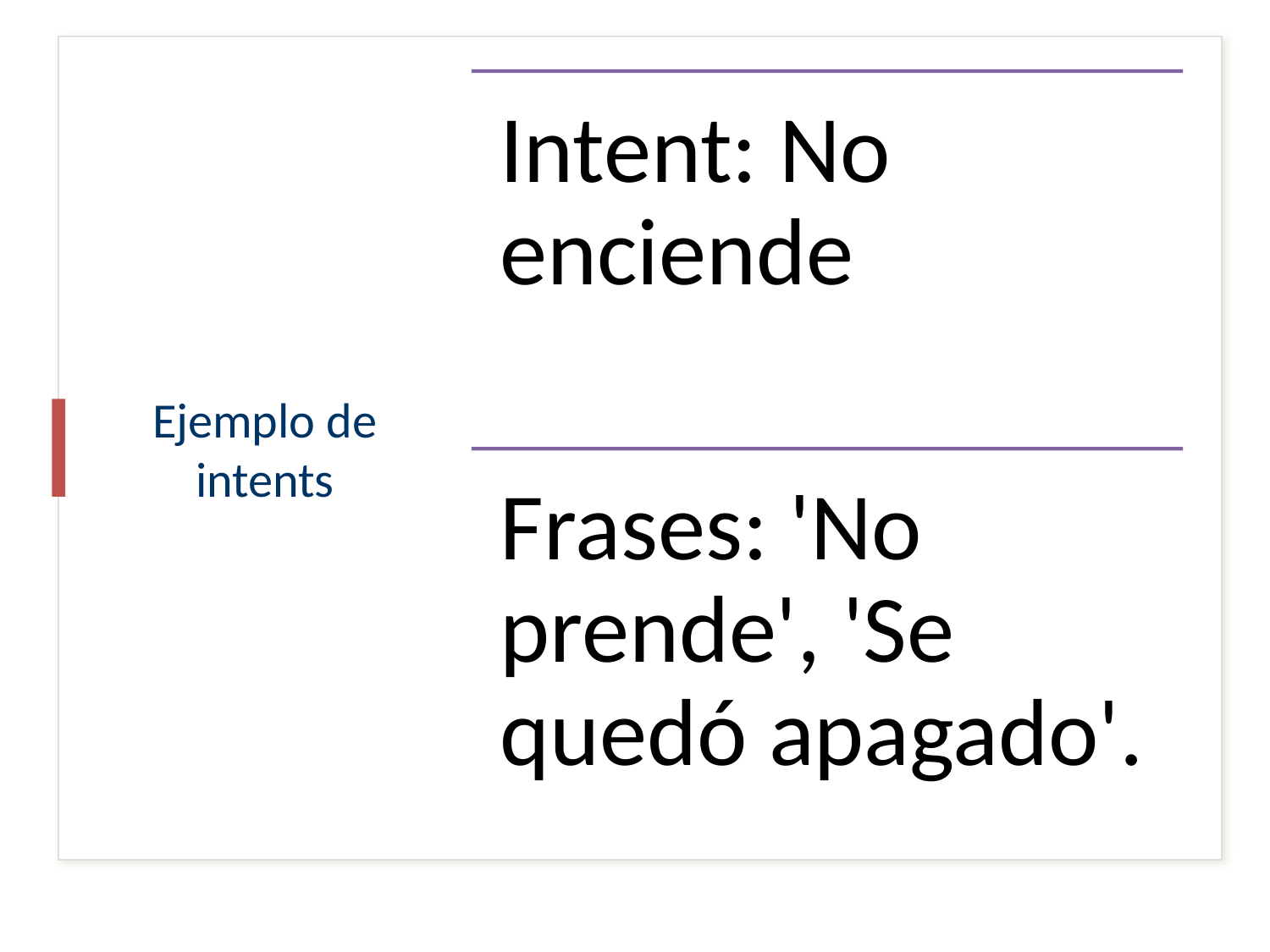

# Ejemplo de intents
Intent: No enciende
Frases: 'No prende', 'Se quedó apagado'.